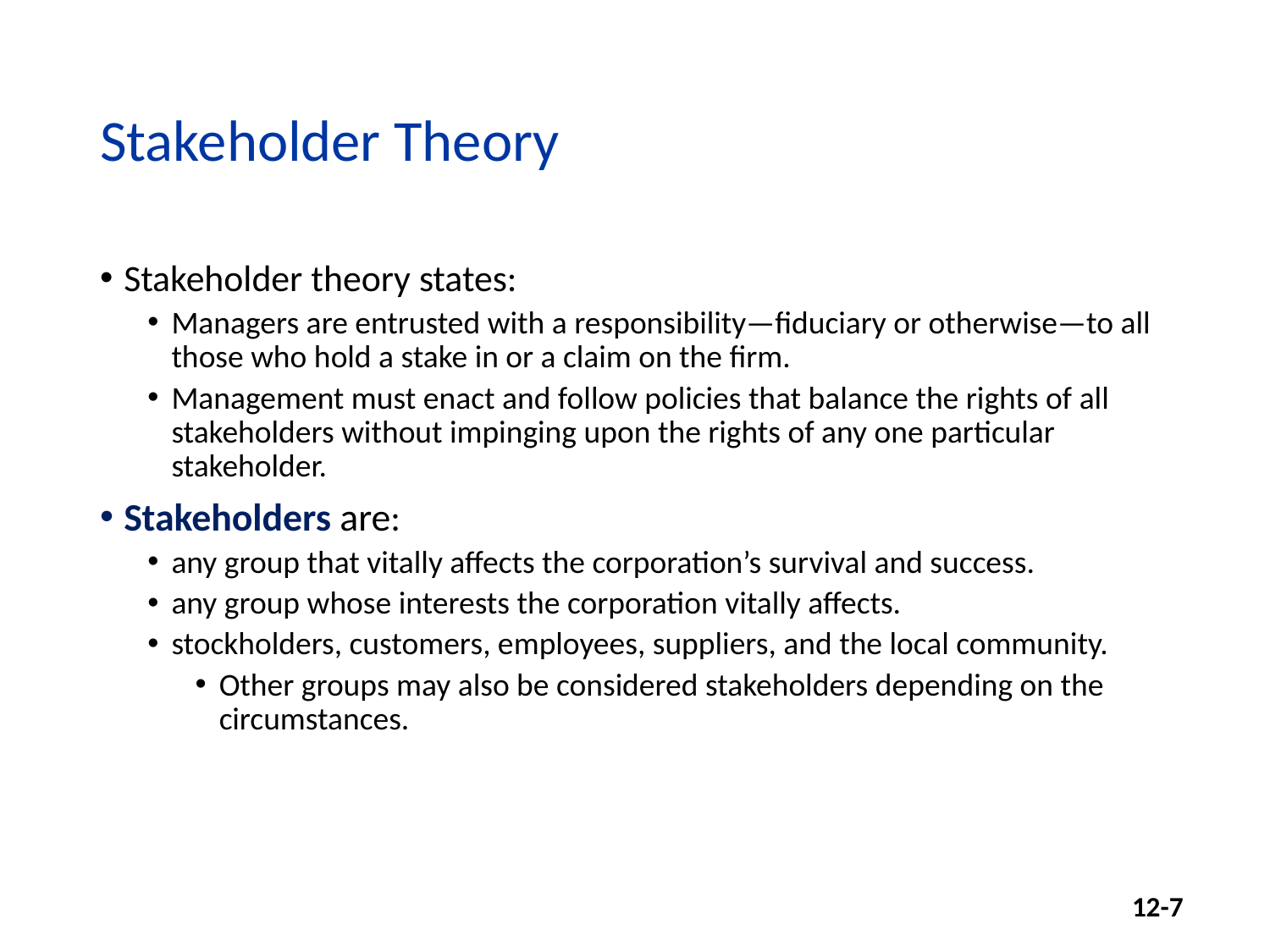

# Stakeholder Theory
Stakeholder theory states:
Managers are entrusted with a responsibility—fiduciary or otherwise—to all those who hold a stake in or a claim on the firm.
Management must enact and follow policies that balance the rights of all stakeholders without impinging upon the rights of any one particular stakeholder.
Stakeholders are:
any group that vitally affects the corporation’s survival and success.
any group whose interests the corporation vitally affects.
stockholders, customers, employees, suppliers, and the local community.
Other groups may also be considered stakeholders depending on the circumstances.